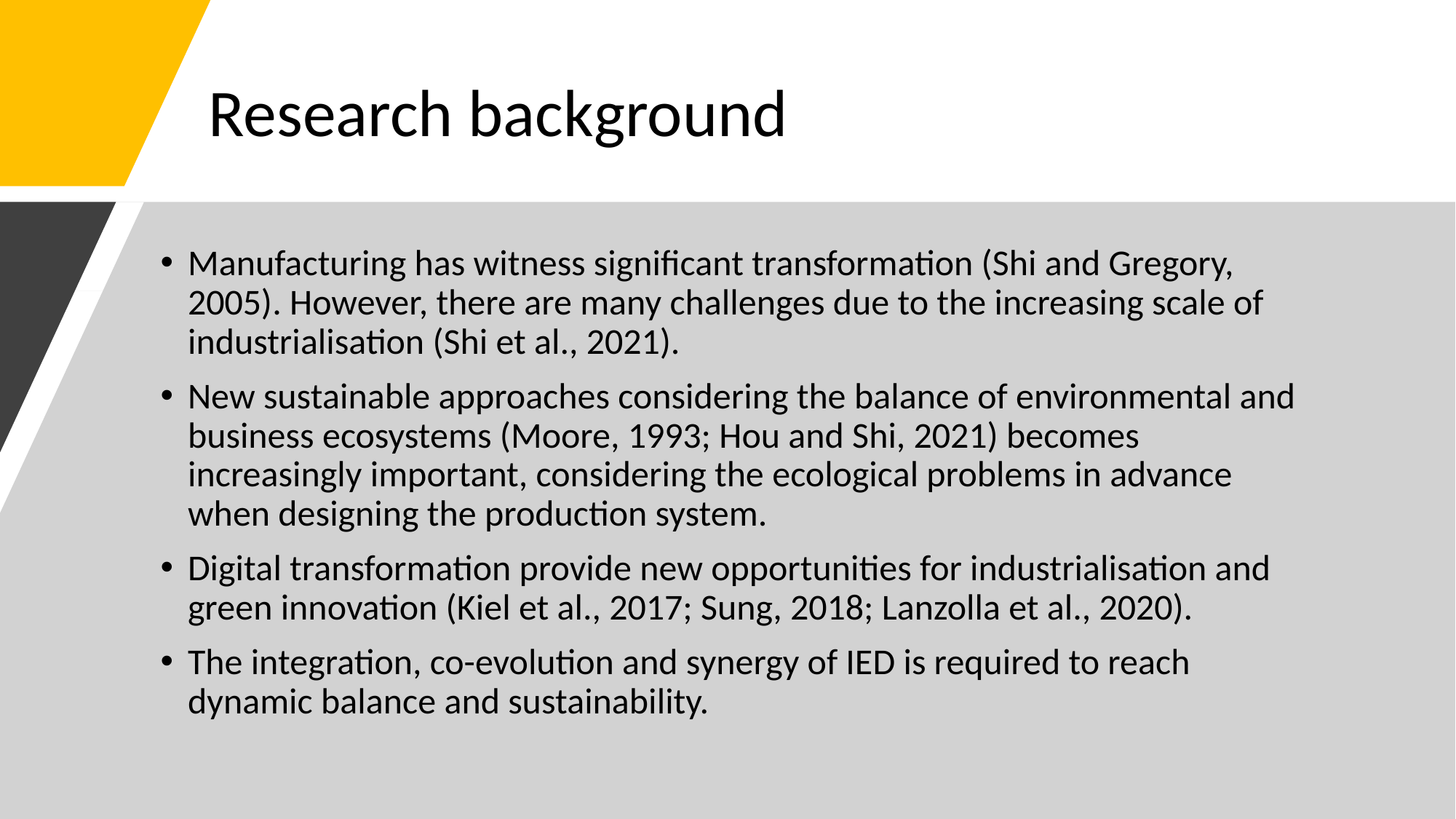

# Research background

Manufacturing has witness significant transformation (Shi and Gregory, 2005). However, there are many challenges due to the increasing scale of industrialisation (Shi et al., 2021).
New sustainable approaches considering the balance of environmental and business ecosystems (Moore, 1993; Hou and Shi, 2021) becomes increasingly important, considering the ecological problems in advance when designing the production system.
Digital transformation provide new opportunities for industrialisation and green innovation (Kiel et al., 2017; Sung, 2018; Lanzolla et al., 2020).
The integration, co-evolution and synergy of IED is required to reach dynamic balance and sustainability.